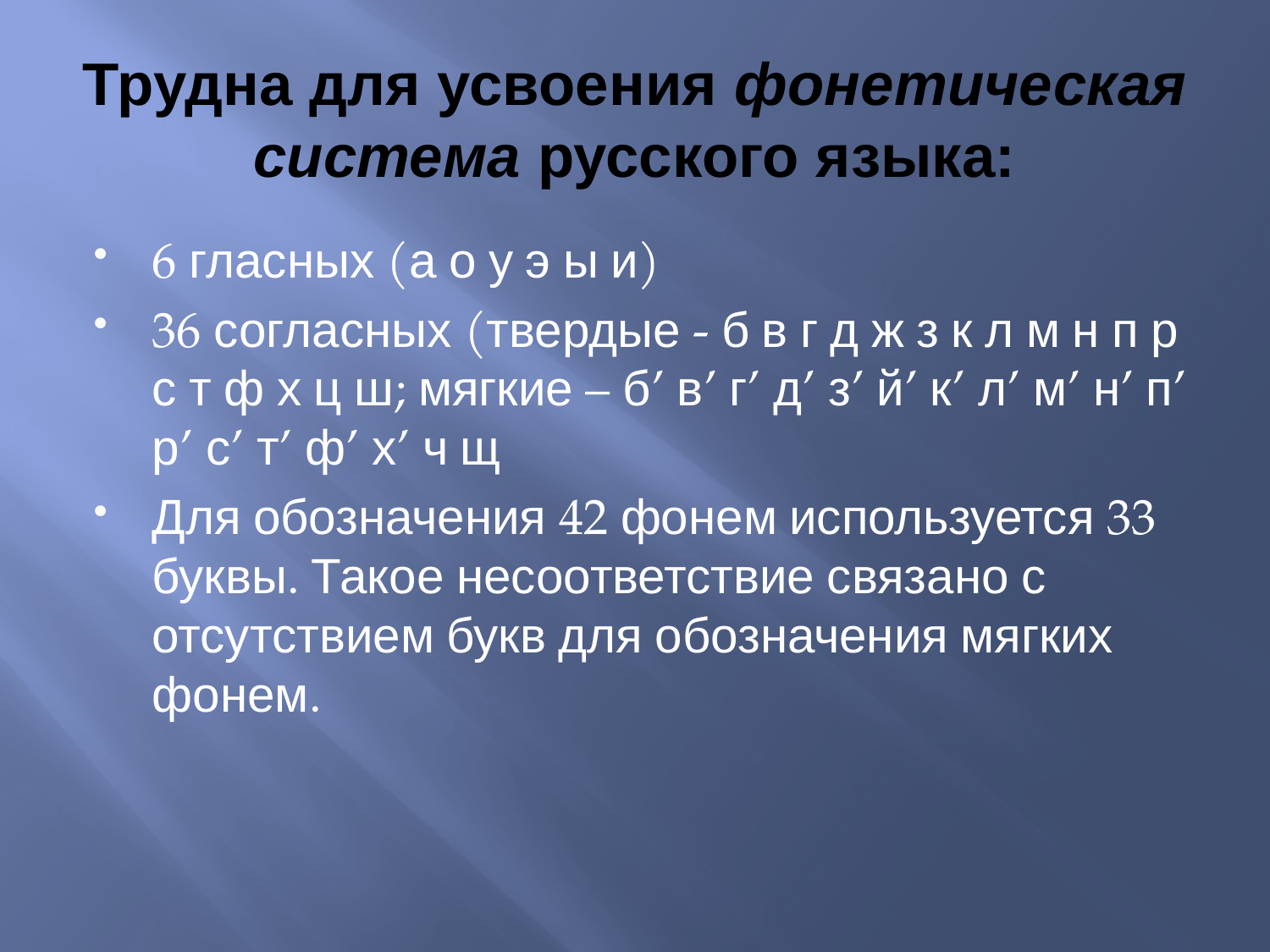

# Трудна для усвоения фонетическая система русского языка:
6 гласных (а о у э ы и)
36 согласных (твердые - б в г д ж з к л м н п р с т ф х ц ш; мягкие – б’ в’ г’ д’ з’ й’ к’ л’ м’ н’ п’ р’ с’ т’ ф’ х’ ч щ
Для обозначения 42 фонем используется 33 буквы. Такое несоответствие связано с отсутствием букв для обозначения мягких фонем.